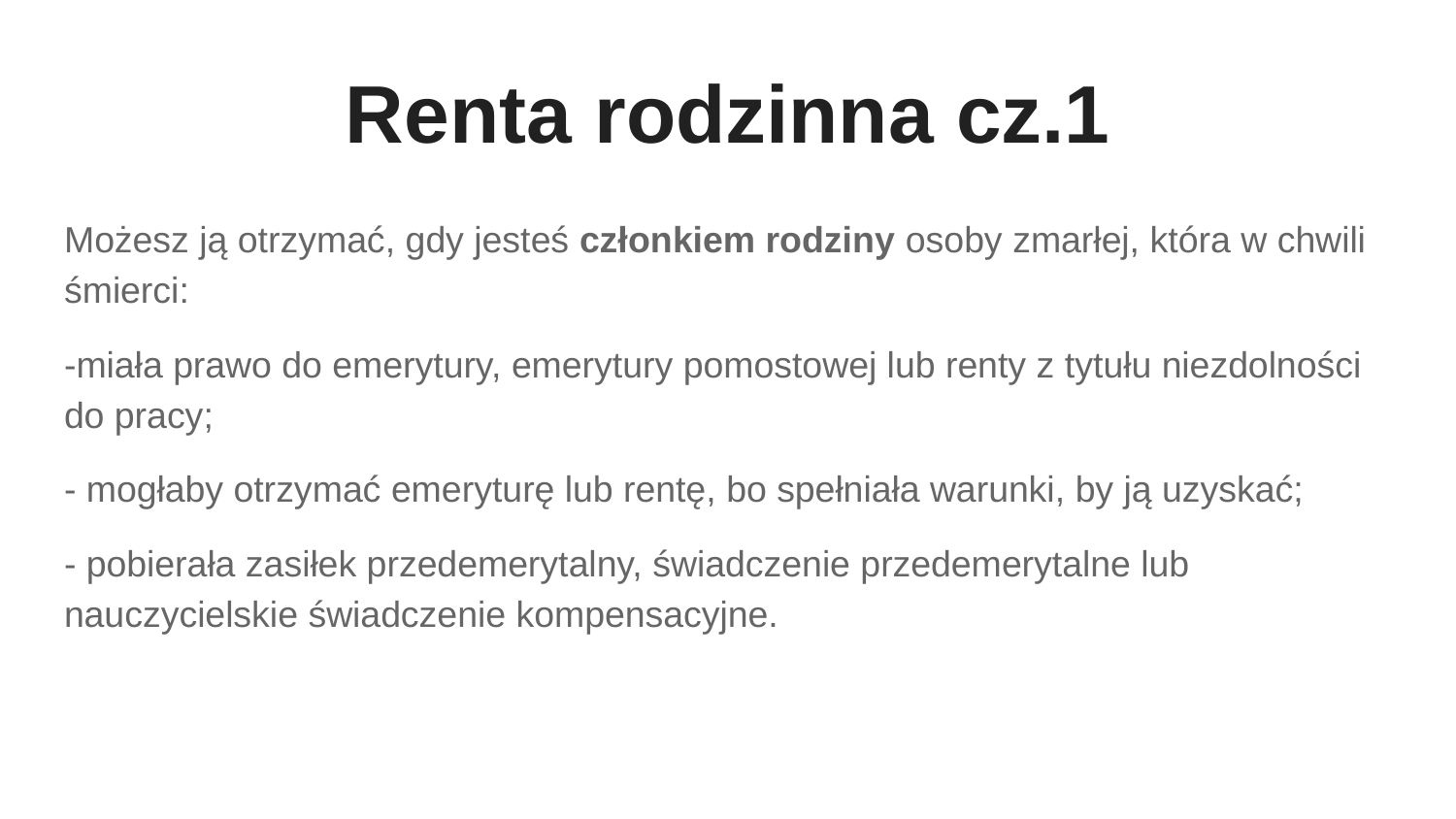

# Renta rodzinna cz.1

Możesz ją otrzymać, gdy jesteś członkiem rodziny osoby zmarłej, która w chwili śmierci:
-miała prawo do emerytury, emerytury pomostowej lub renty z tytułu niezdolności do pracy;
- mogłaby otrzymać emeryturę lub rentę, bo spełniała warunki, by ją uzyskać;
- pobierała zasiłek przedemerytalny, świadczenie przedemerytalne lub nauczycielskie świadczenie kompensacyjne.